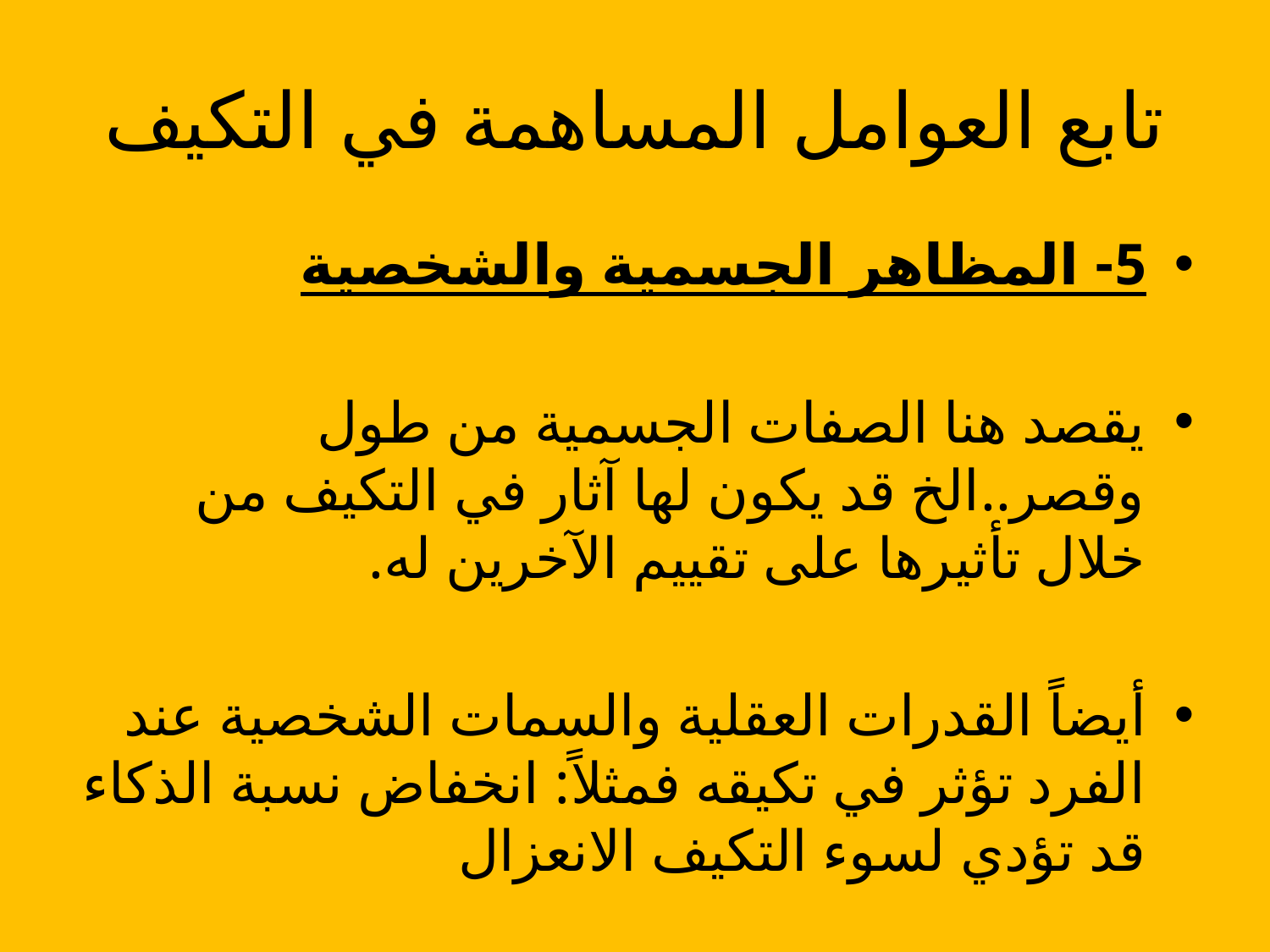

# تابع العوامل المساهمة في التكيف
5- المظاهر الجسمية والشخصية

يقصد هنا الصفات الجسمية من طول وقصر..الخ قد يكون لها آثار في التكيف من خلال تأثيرها على تقييم الآخرين له.

أيضاً القدرات العقلية والسمات الشخصية عند الفرد تؤثر في تكيقه فمثلاً: انخفاض نسبة الذكاء قد تؤدي لسوء التكيف الانعزال